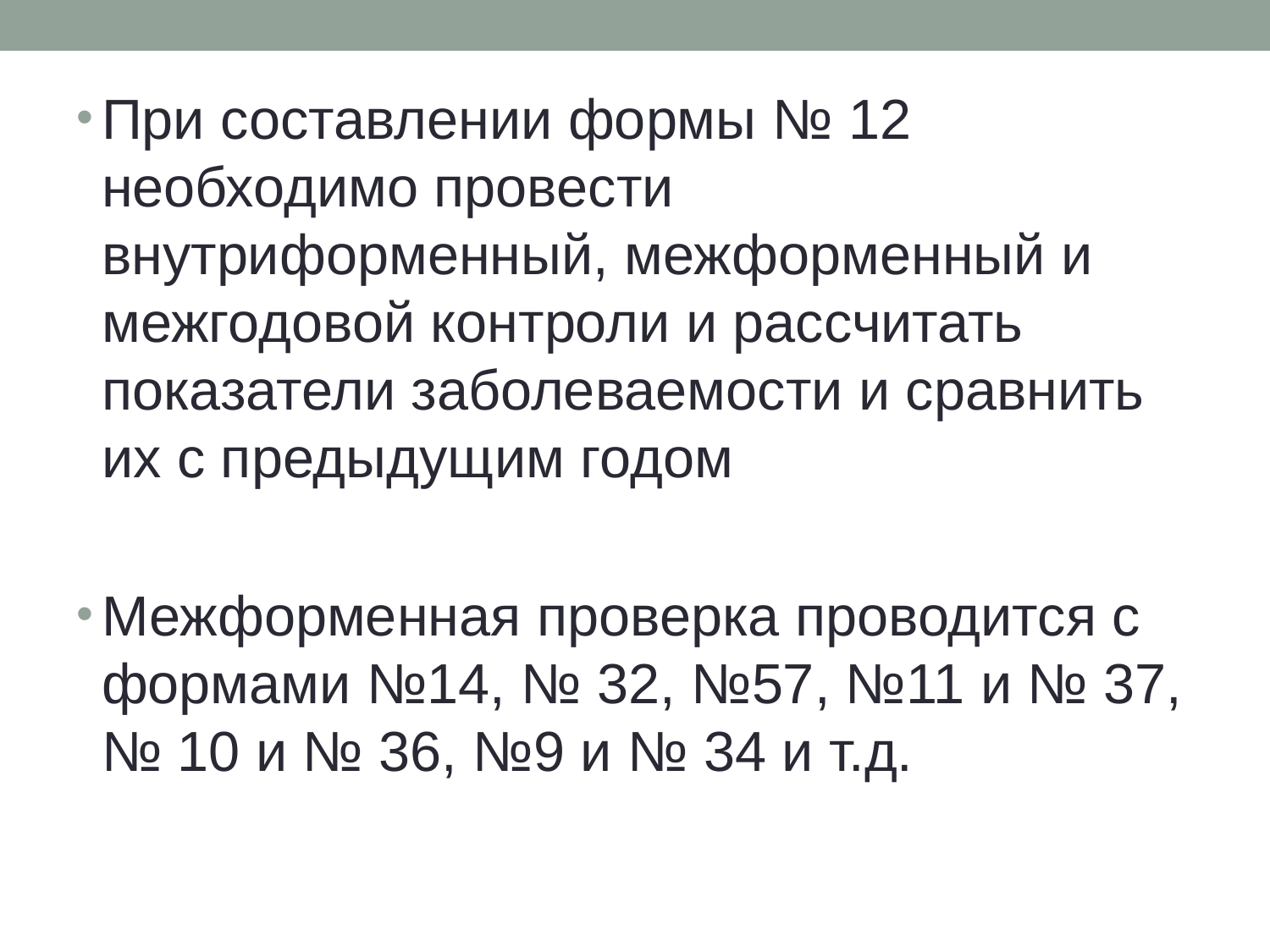

При составлении формы № 12 необходимо провести внутриформенный, межформенный и межгодовой контроли и рассчитать показатели заболеваемости и сравнить их с предыдущим годом

Межформенная проверка проводится с формами №14, № 32, №57, №11 и № 37, № 10 и № 36, №9 и № 34 и т.д.